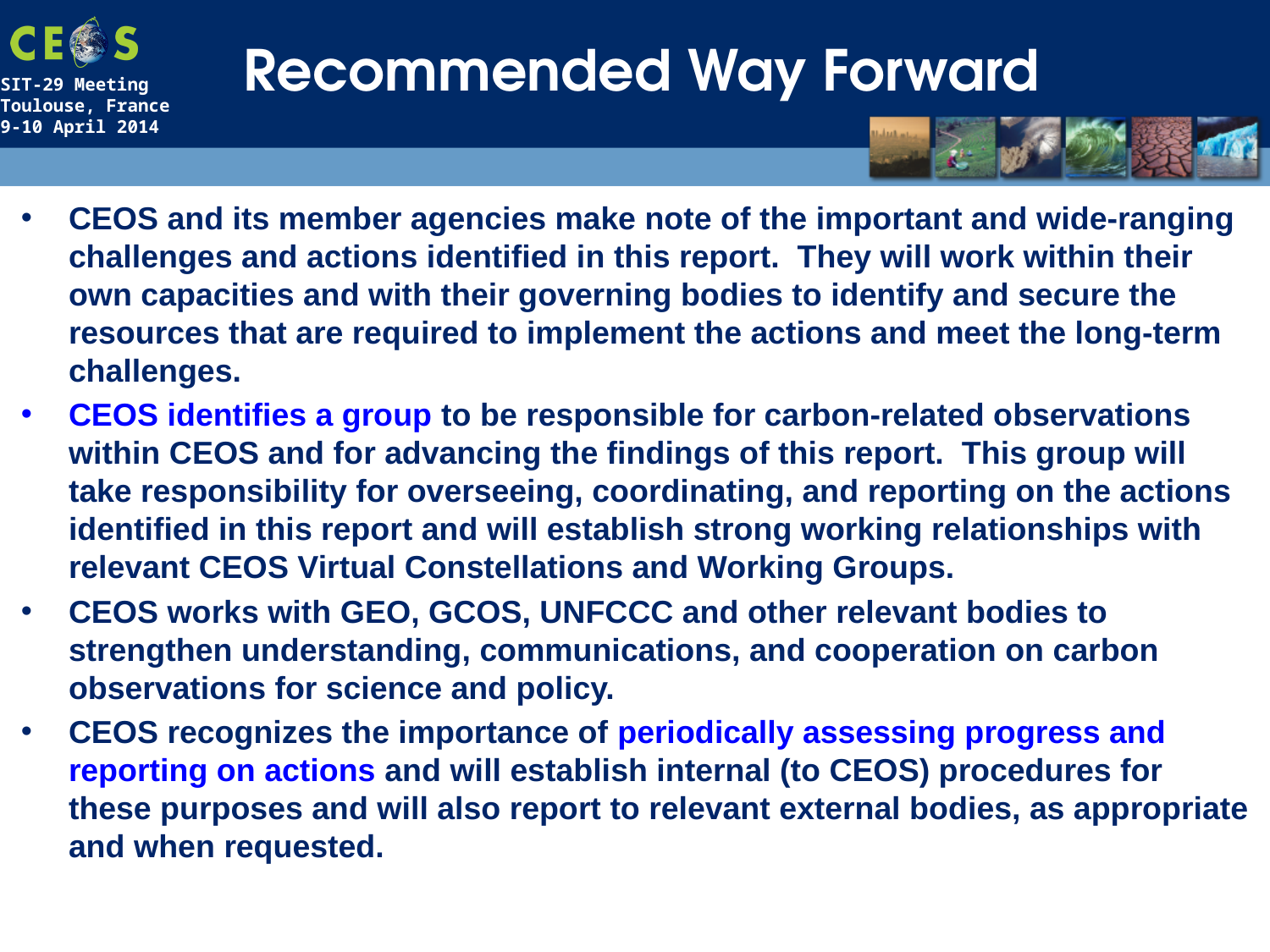

# Recommended Way Forward
CEOS and its member agencies make note of the important and wide-ranging challenges and actions identified in this report.  They will work within their own capacities and with their governing bodies to identify and secure the resources that are required to implement the actions and meet the long-term challenges.
CEOS identifies a group to be responsible for carbon-related observations within CEOS and for advancing the findings of this report.  This group will take responsibility for overseeing, coordinating, and reporting on the actions identified in this report and will establish strong working relationships with relevant CEOS Virtual Constellations and Working Groups.
CEOS works with GEO, GCOS, UNFCCC and other relevant bodies to strengthen understanding, communications, and cooperation on carbon observations for science and policy.
CEOS recognizes the importance of periodically assessing progress and reporting on actions and will establish internal (to CEOS) procedures for these purposes and will also report to relevant external bodies, as appropriate and when requested.